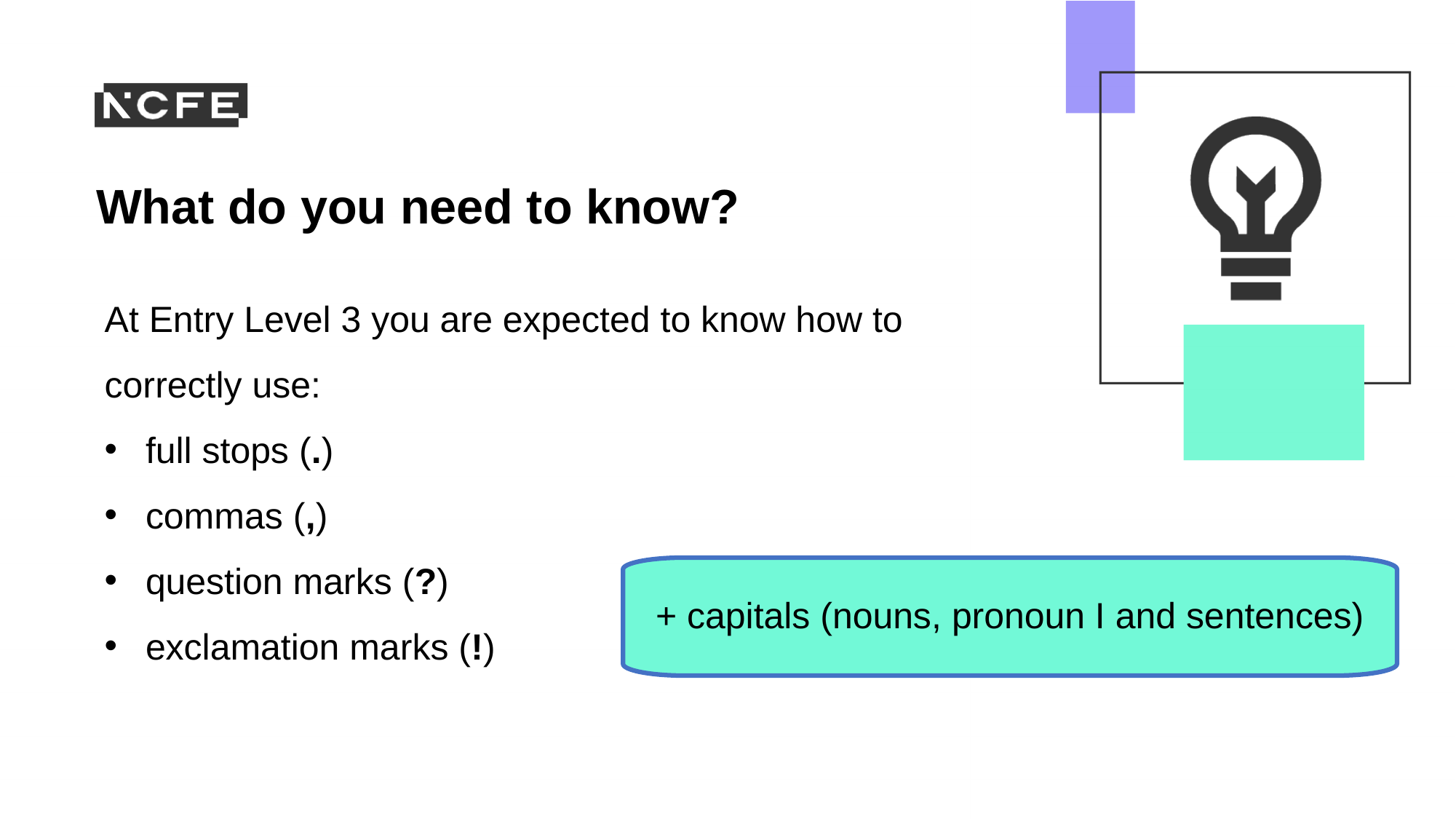

What do you need to know?
At Entry Level 3 you are expected to know how to correctly use:
full stops (.)
commas (,)
question marks (?)
exclamation marks (!)
+ capitals (nouns, pronoun I and sentences)